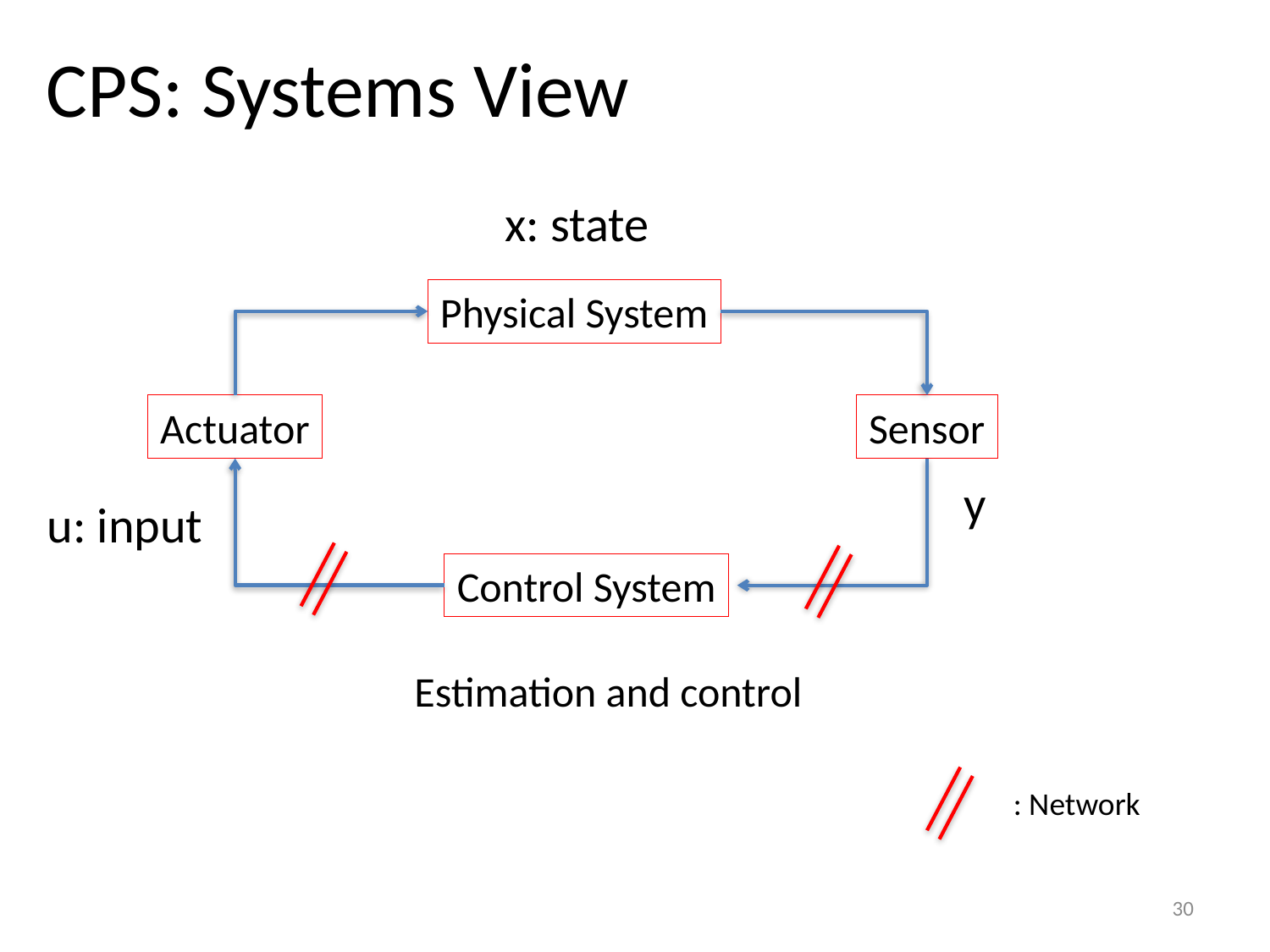

# CPS: Systems View
x: state
Physical System
Actuator
Sensor
y
u: input
Control System
Estimation and control
: Network
30